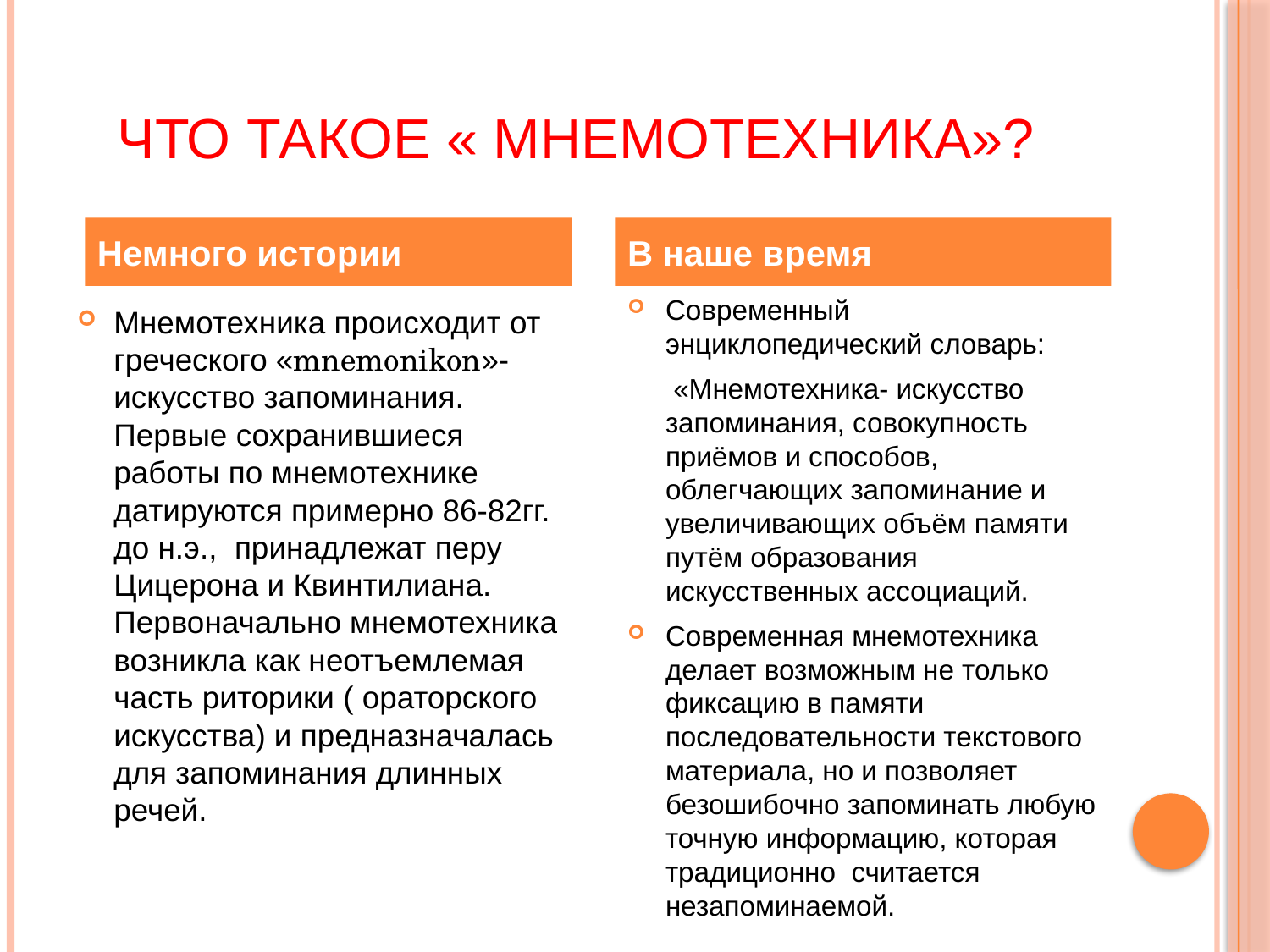

# Что такое « мнемотехника»?
Немного истории
В наше время
Современный энциклопедический словарь:
	 «Мнемотехника- искусство запоминания, совокупность приёмов и способов, облегчающих запоминание и увеличивающих объём памяти путём образования искусственных ассоциаций.
Современная мнемотехника делает возможным не только фиксацию в памяти последовательности текстового материала, но и позволяет безошибочно запоминать любую точную информацию, которая традиционно  считается незапоминаемой.
Мнемотехника происходит от греческого «mnemonikon»- искусство запоминания. Первые сохранившиеся работы по мнемотехнике датируются примерно 86-82гг. до н.э.,  принадлежат перу Цицерона и Квинтилиана. Первоначально мнемотехника возникла как неотъемлемая часть риторики ( ораторского искусства) и предназначалась для запоминания длинных речей.